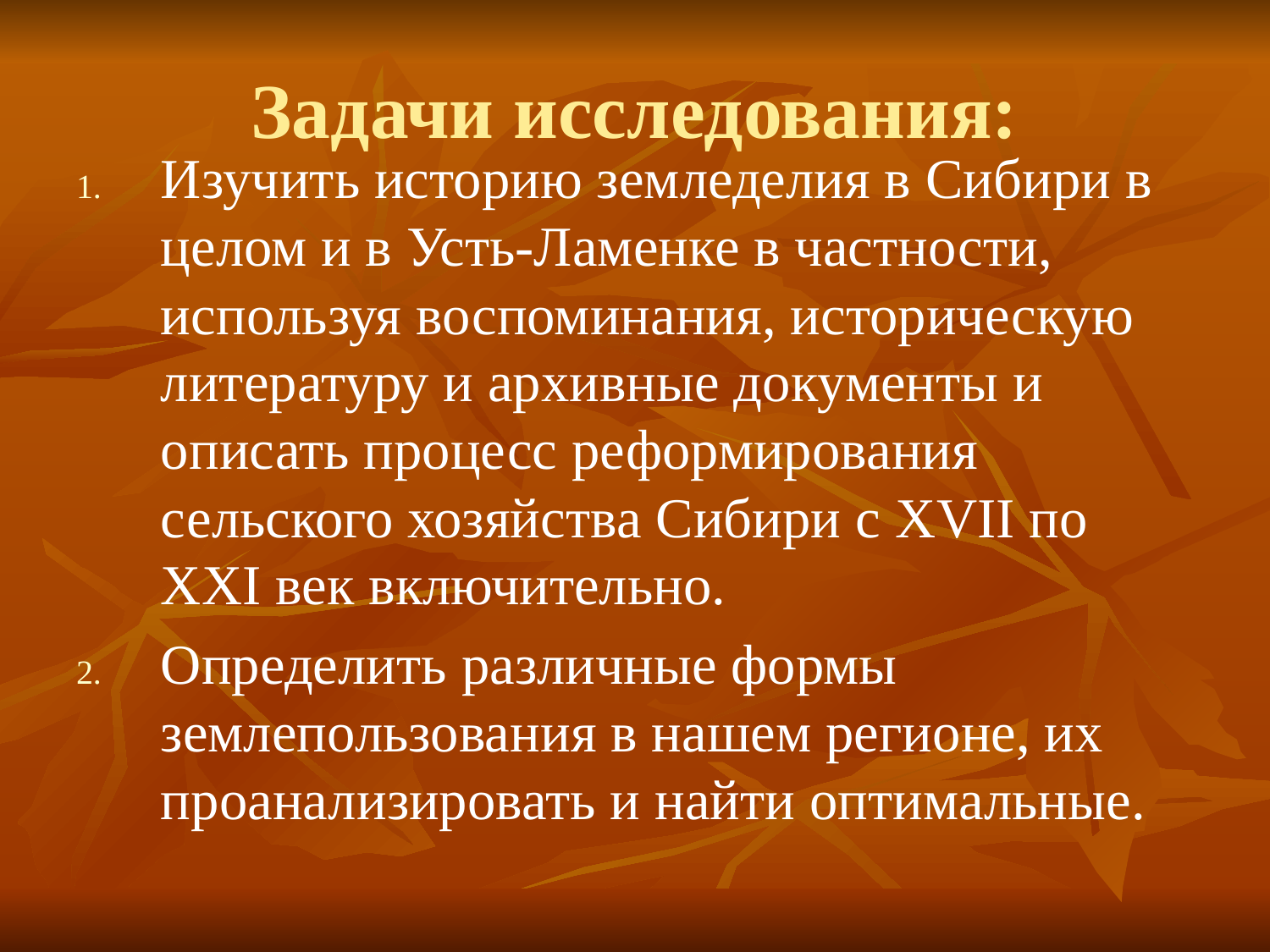

# Задачи исследования:
Изучить историю земледелия в Сибири в целом и в Усть-Ламенке в частности, используя воспоминания, историческую литературу и архивные документы и описать процесс реформирования сельского хозяйства Сибири с XVII по XXI век включительно.
Определить различные формы землепользования в нашем регионе, их проанализировать и найти оптимальные.